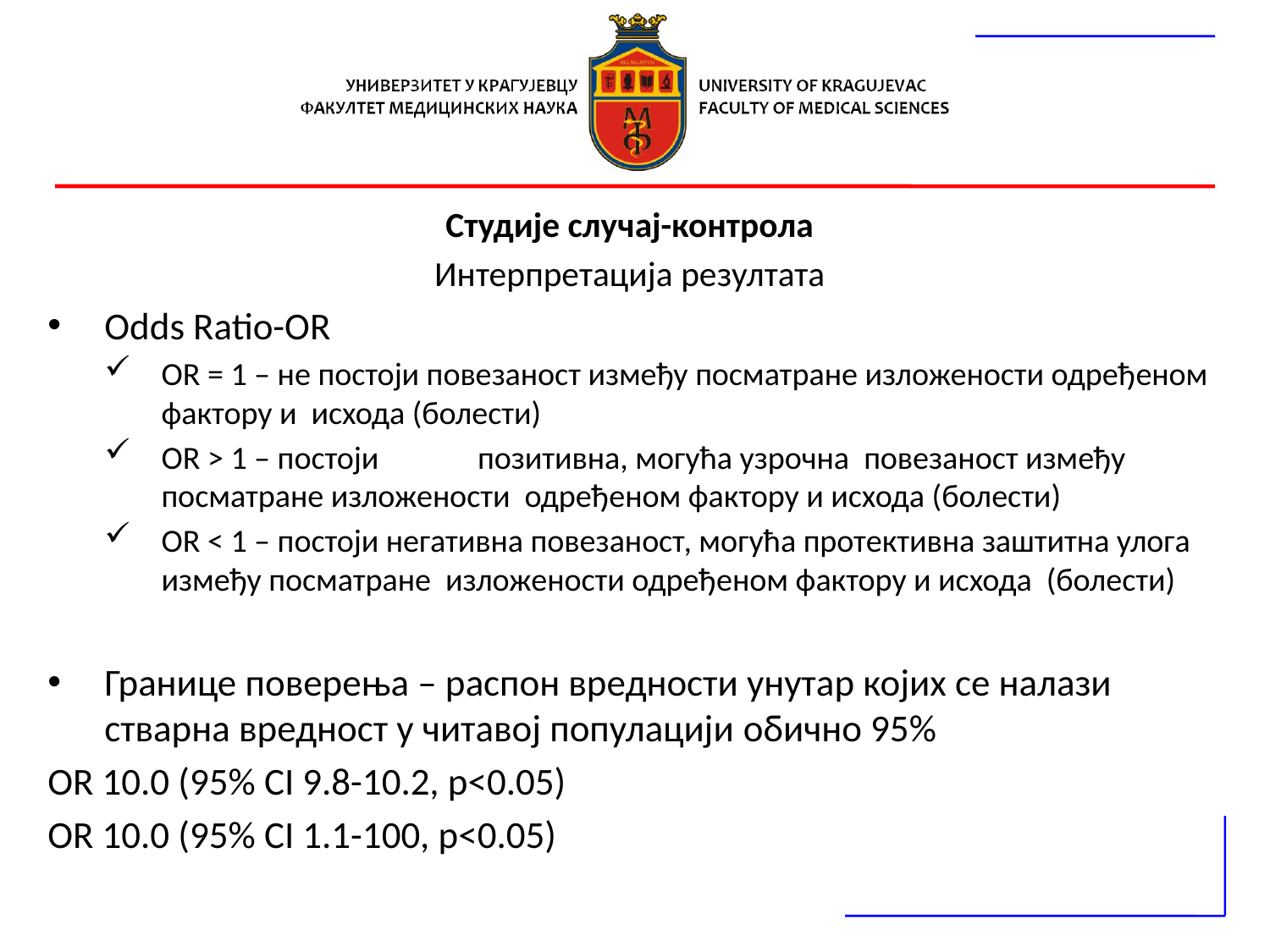

Студије случај-контрола
Интерпретација резултата
Odds Ratio-OR
OR = 1 – не постоји повезаност између посматране изложености одређеном фактору и  исхода (болести)
OR > 1 – постоји	позитивна, могућа узрочна  повезаност између посматране изложености  одређеном фактору и исхода (болести)
OR < 1 – постоји негативна повезаност, могућа протективна заштитна улога између посматране  изложености одређеном фактору и исхода  (болести)

Границе поверења – распон вредности унутар којих се налази стварна вредност у читавој популацији обично 95%
OR 10.0 (95% CI 9.8-10.2, p<0.05)
OR 10.0 (95% CI 1.1-100, p<0.05)

#